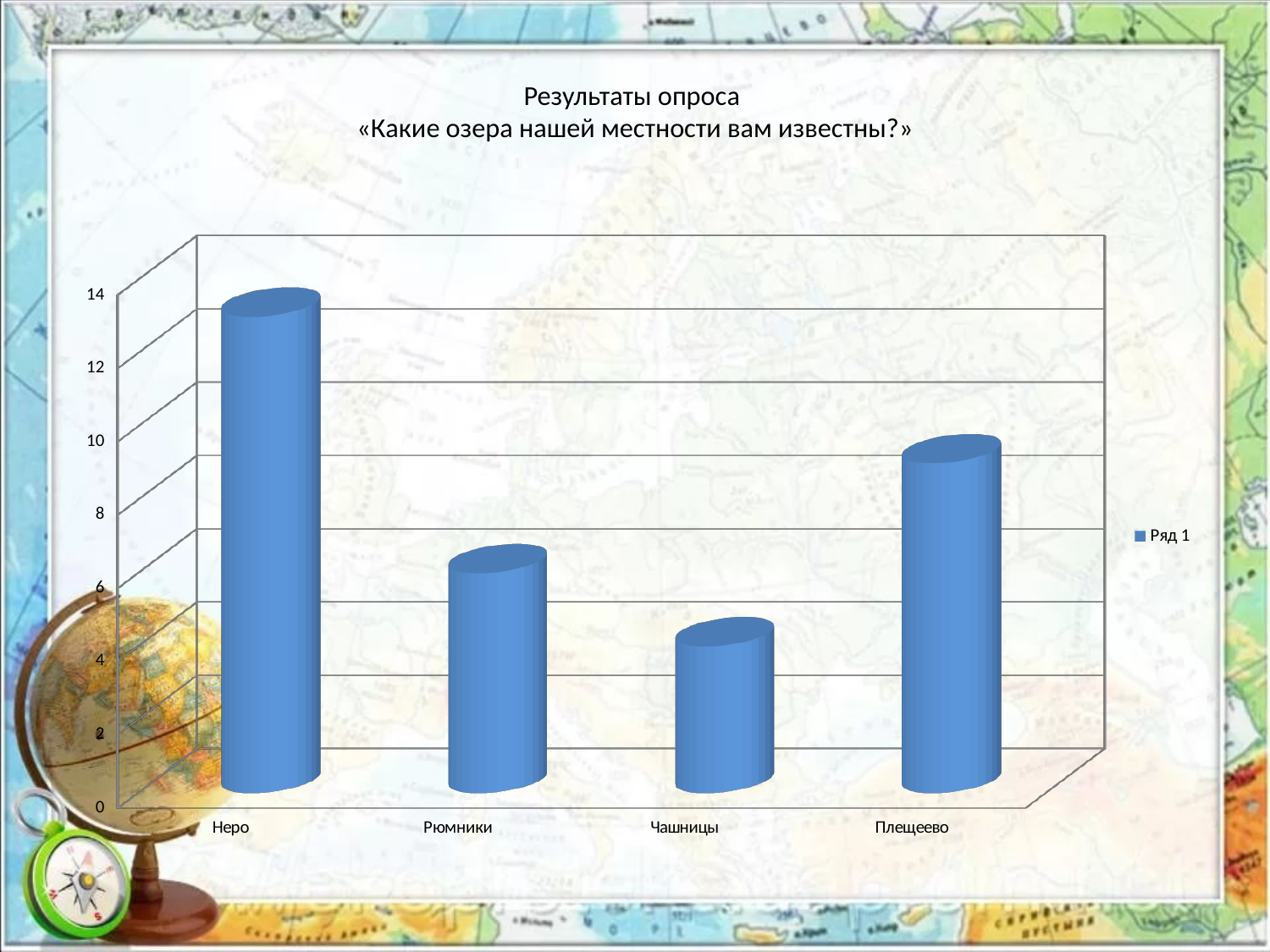

# Результаты опроса «Какие озера нашей местности вам известны?»

[unsupported chart]